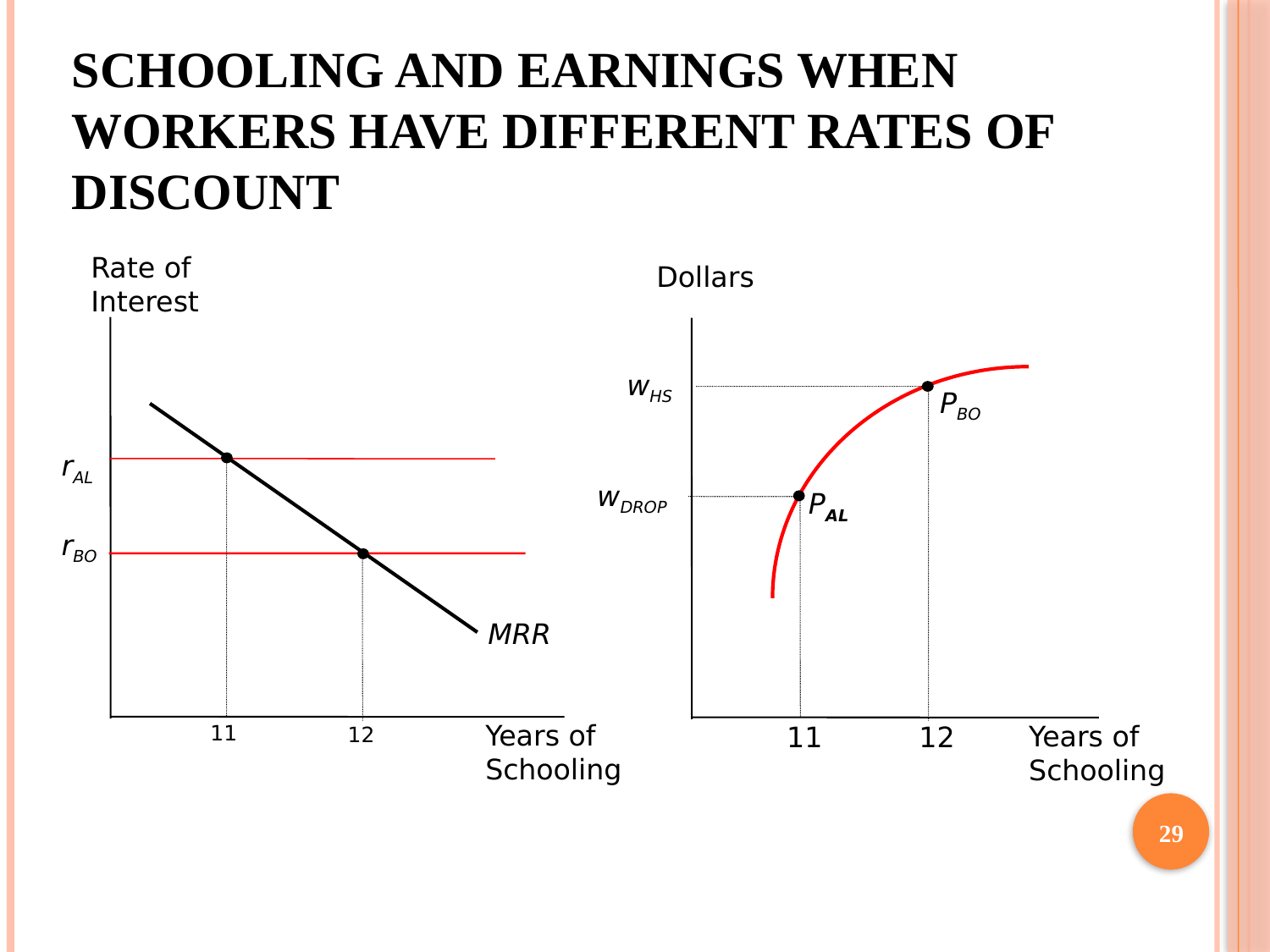

# Schooling and Earnings When Workers Have Different Rates of Discount
Rate of Interest
Dollars

wHS

PBO
rAL

wDROP
PAL

rBO

MRR
Years of Schooling
Years of Schooling
12
11
11
12
29